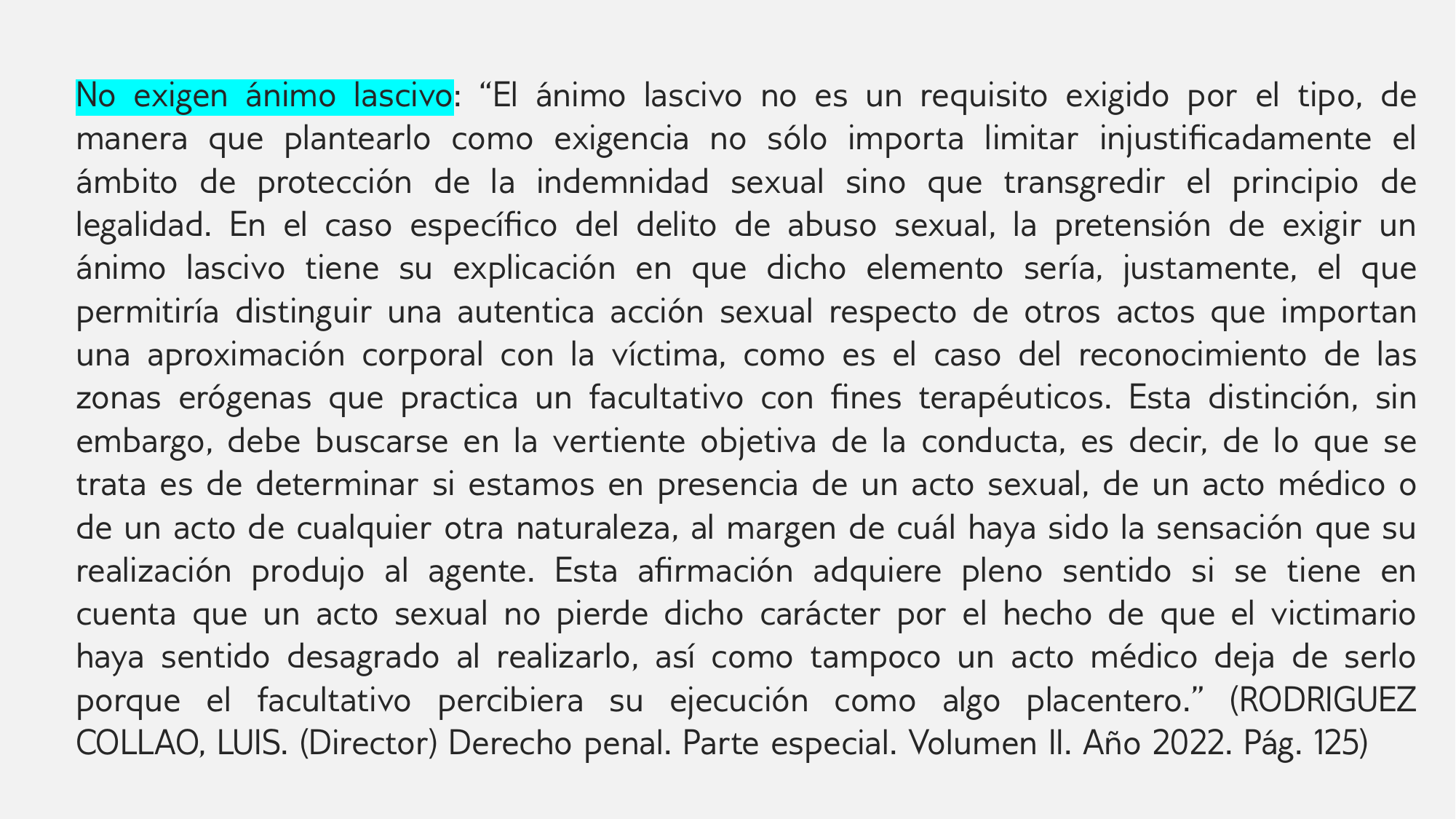

No exigen ánimo lascivo: “El ánimo lascivo no es un requisito exigido por el tipo, de manera que plantearlo como exigencia no sólo importa limitar injustificadamente el ámbito de protección de la indemnidad sexual sino que transgredir el principio de legalidad. En el caso específico del delito de abuso sexual, la pretensión de exigir un ánimo lascivo tiene su explicación en que dicho elemento sería, justamente, el que permitiría distinguir una autentica acción sexual respecto de otros actos que importan una aproximación corporal con la víctima, como es el caso del reconocimiento de las zonas erógenas que practica un facultativo con fines terapéuticos. Esta distinción, sin embargo, debe buscarse en la vertiente objetiva de la conducta, es decir, de lo que se trata es de determinar si estamos en presencia de un acto sexual, de un acto médico o de un acto de cualquier otra naturaleza, al margen de cuál haya sido la sensación que su realización produjo al agente. Esta afirmación adquiere pleno sentido si se tiene en cuenta que un acto sexual no pierde dicho carácter por el hecho de que el victimario haya sentido desagrado al realizarlo, así como tampoco un acto médico deja de serlo porque el facultativo percibiera su ejecución como algo placentero.” (RODRIGUEZ COLLAO, LUIS. (Director) Derecho penal. Parte especial. Volumen II. Año 2022. Pág. 125)